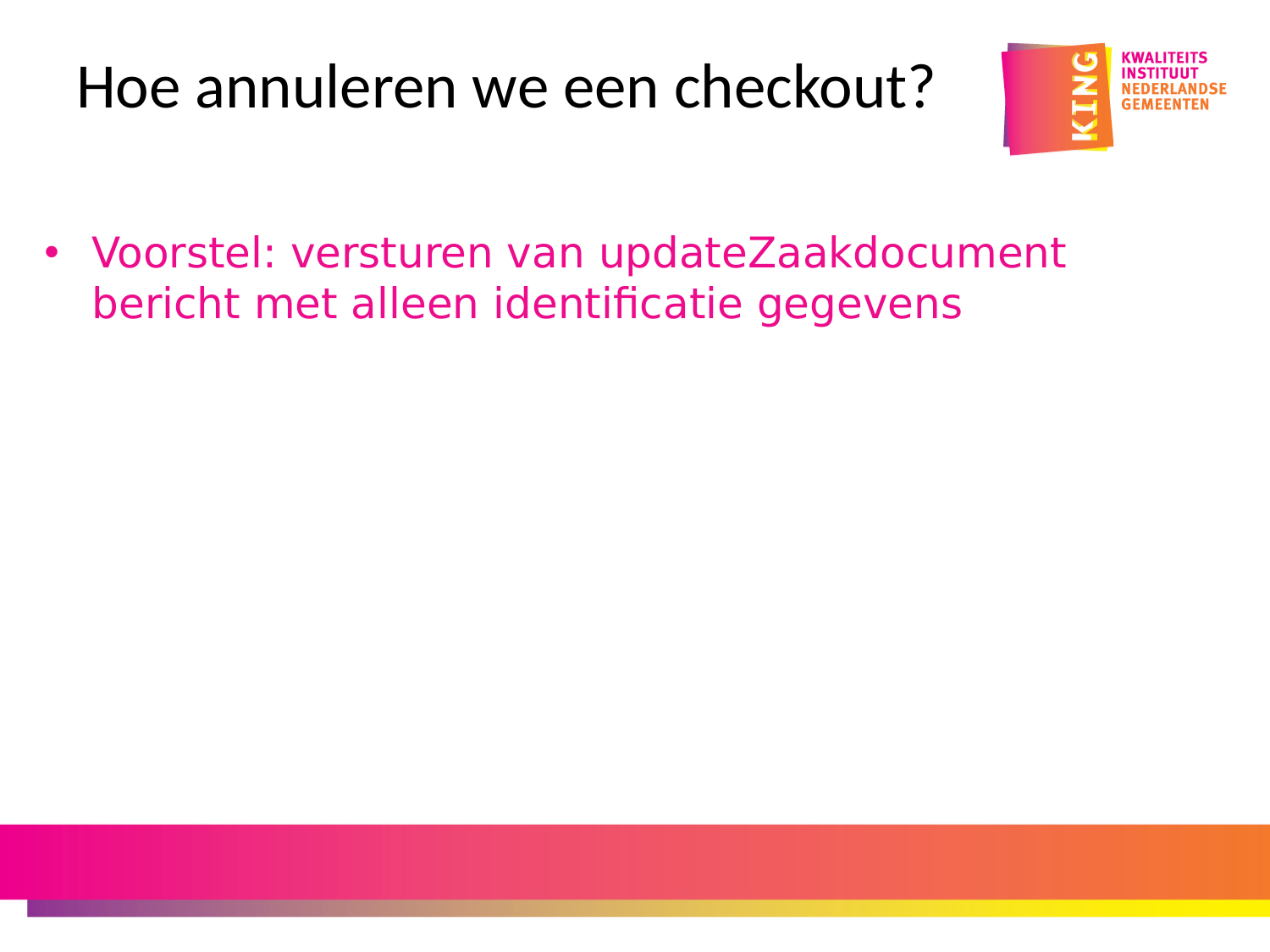

# Hoe annuleren we een checkout?
Voorstel: versturen van updateZaakdocument bericht met alleen identificatie gegevens